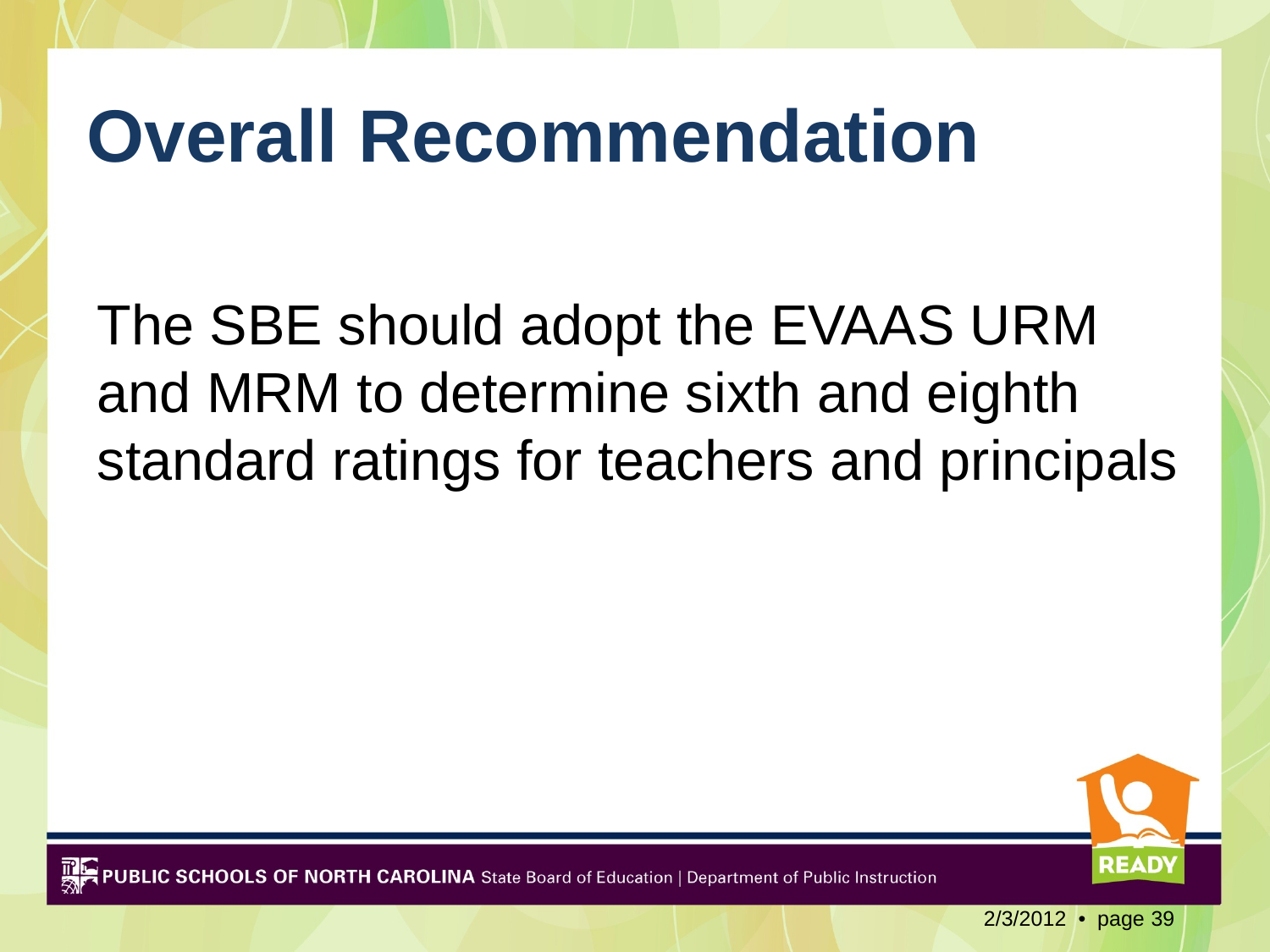

# Overall Recommendation

The SBE should adopt the EVAAS URM and MRM to determine sixth and eighth standard ratings for teachers and principals

2/3/2012  •  page 39